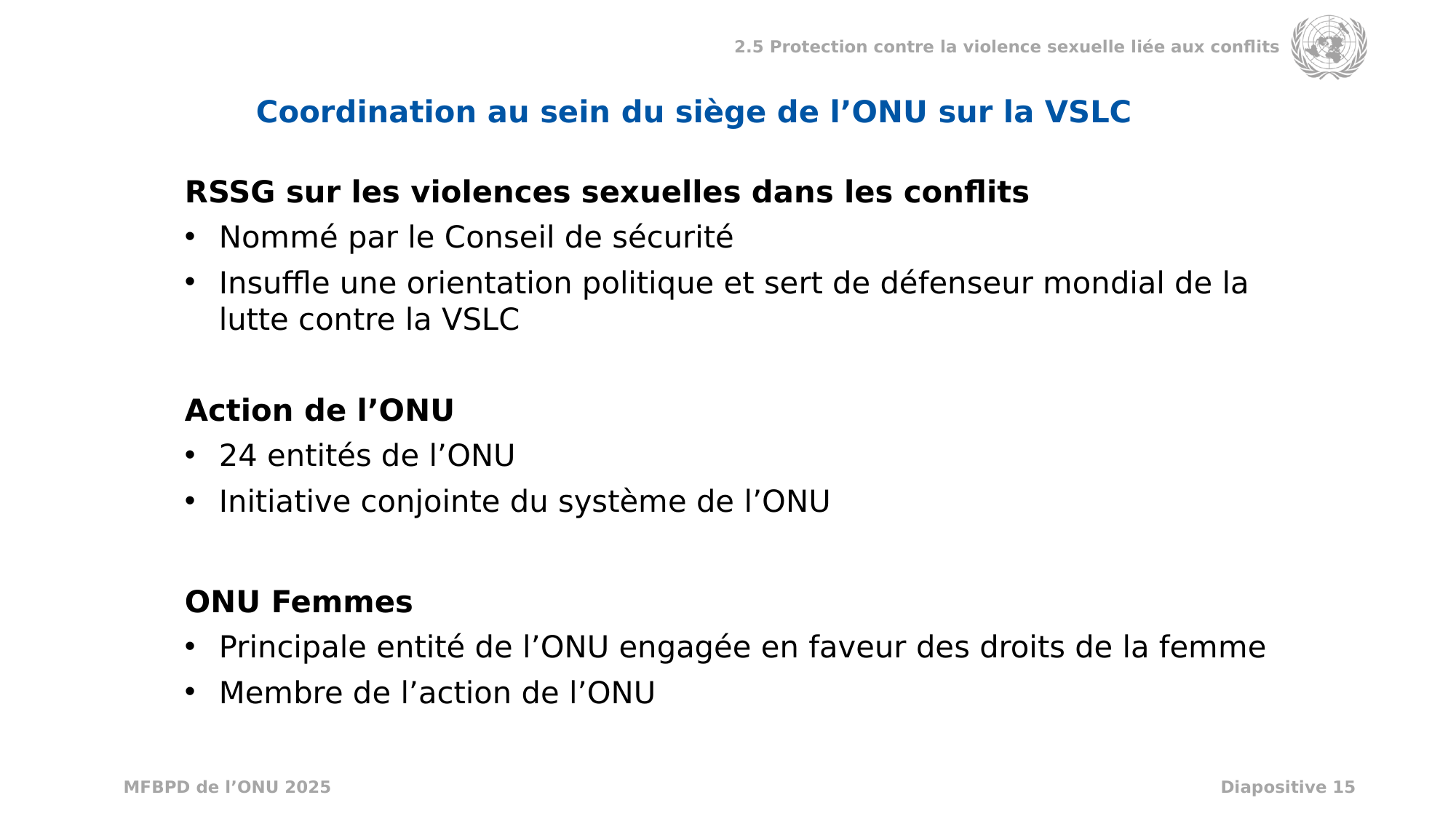

Coordination au sein du siège de l’ONU sur la VSLC
RSSG sur les violences sexuelles dans les conflits
Nommé par le Conseil de sécurité
Insuffle une orientation politique et sert de défenseur mondial de la lutte contre la VSLC

Action de l’ONU
24 entités de l’ONU
Initiative conjointe du système de l’ONU

ONU Femmes
Principale entité de l’ONU engagée en faveur des droits de la femme
Membre de l’action de l’ONU